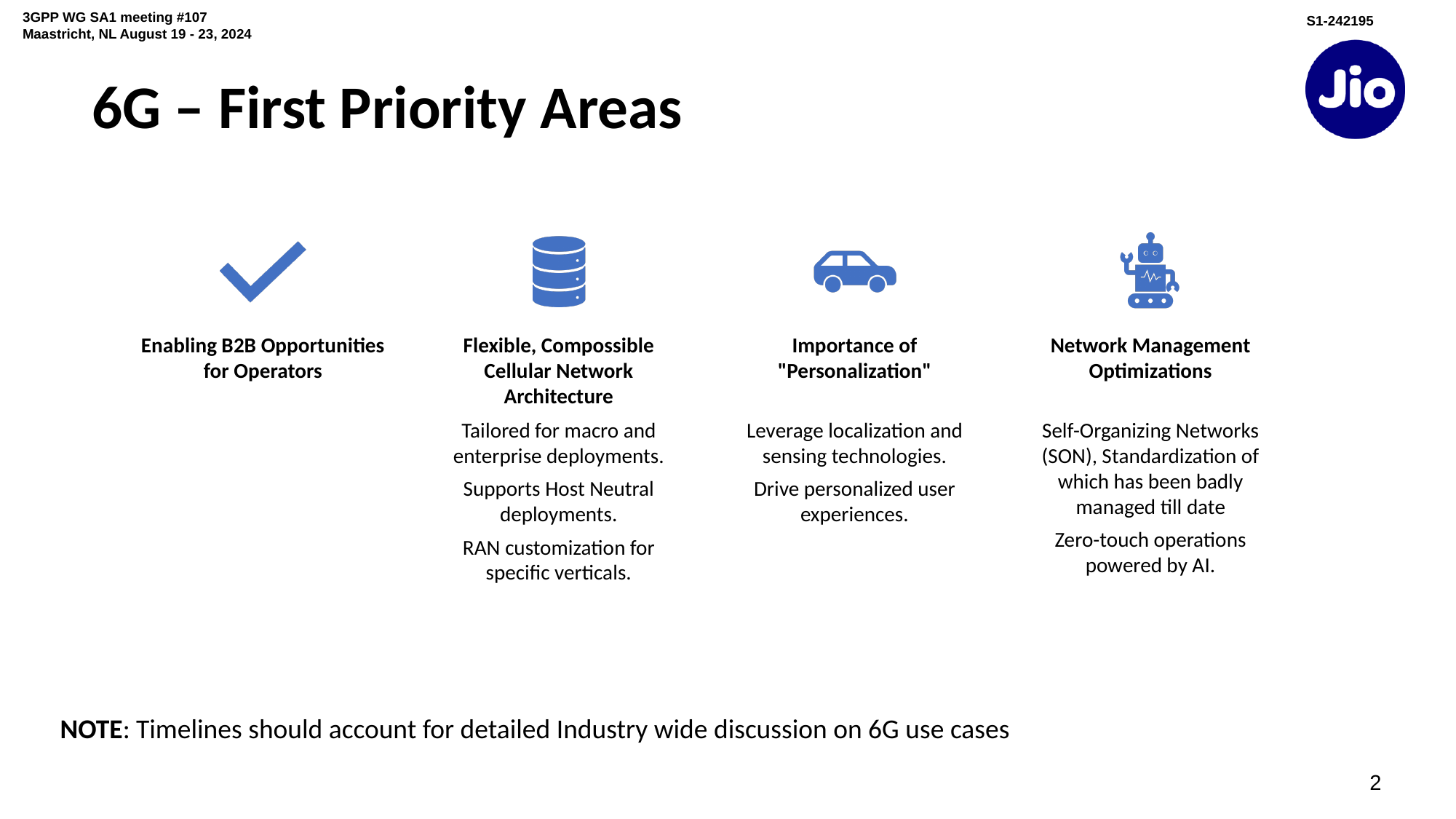

6G – First Priority Areas
Enabling B2B Opportunities for Operators
Flexible, Compossible Cellular Network Architecture
Tailored for macro and enterprise deployments.
Supports Host Neutral deployments.
RAN customization for specific verticals.
Importance of "Personalization"
Leverage localization and sensing technologies.
Drive personalized user experiences.
Network Management Optimizations
Self-Organizing Networks (SON), Standardization of which has been badly managed till date
Zero-touch operations powered by AI.
NOTE: Timelines should account for detailed Industry wide discussion on 6G use cases
2